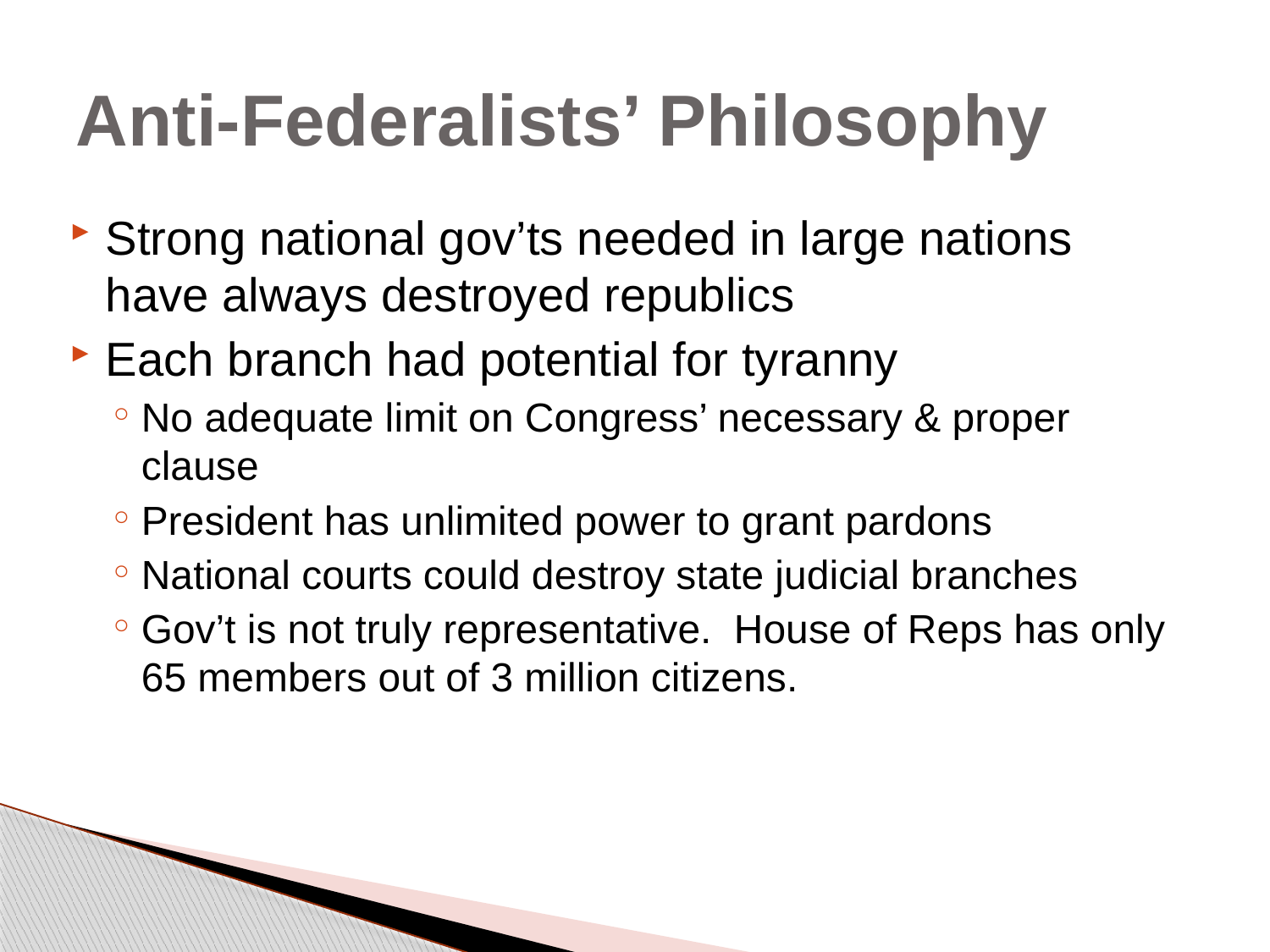

# Anti-Federalists’ Philosophy
Strong national gov’ts needed in large nations have always destroyed republics
Each branch had potential for tyranny
No adequate limit on Congress’ necessary & proper clause
President has unlimited power to grant pardons
National courts could destroy state judicial branches
Gov’t is not truly representative.  House of Reps has only 65 members out of 3 million citizens.